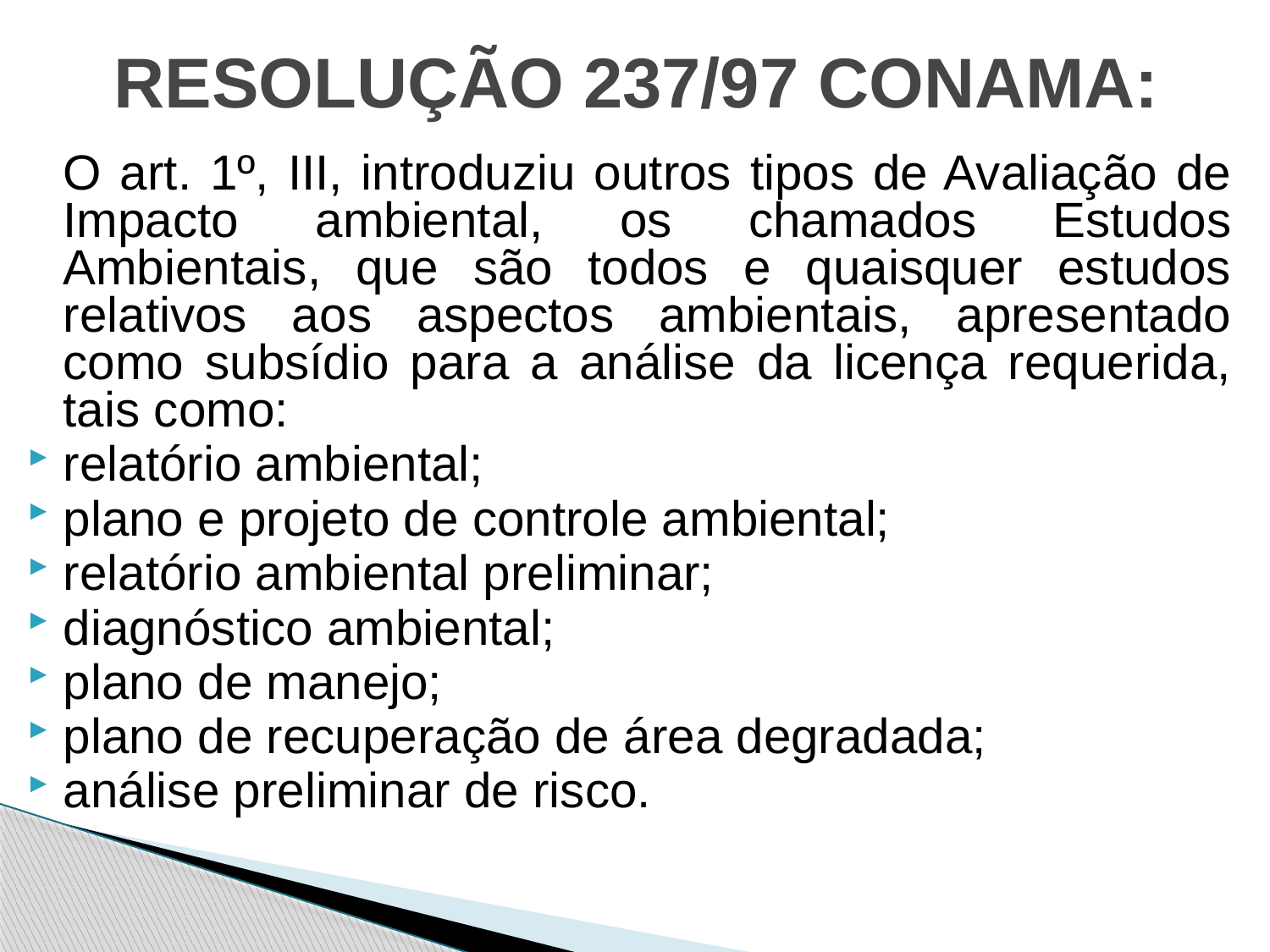

# RESOLUÇÃO 237/97 CONAMA:
	O art. 1º, III, introduziu outros tipos de Avaliação de Impacto ambiental, os chamados Estudos Ambientais, que são todos e quaisquer estudos relativos aos aspectos ambientais, apresentado como subsídio para a análise da licença requerida, tais como:
relatório ambiental;
plano e projeto de controle ambiental;
relatório ambiental preliminar;
diagnóstico ambiental;
plano de manejo;
plano de recuperação de área degradada;
análise preliminar de risco.